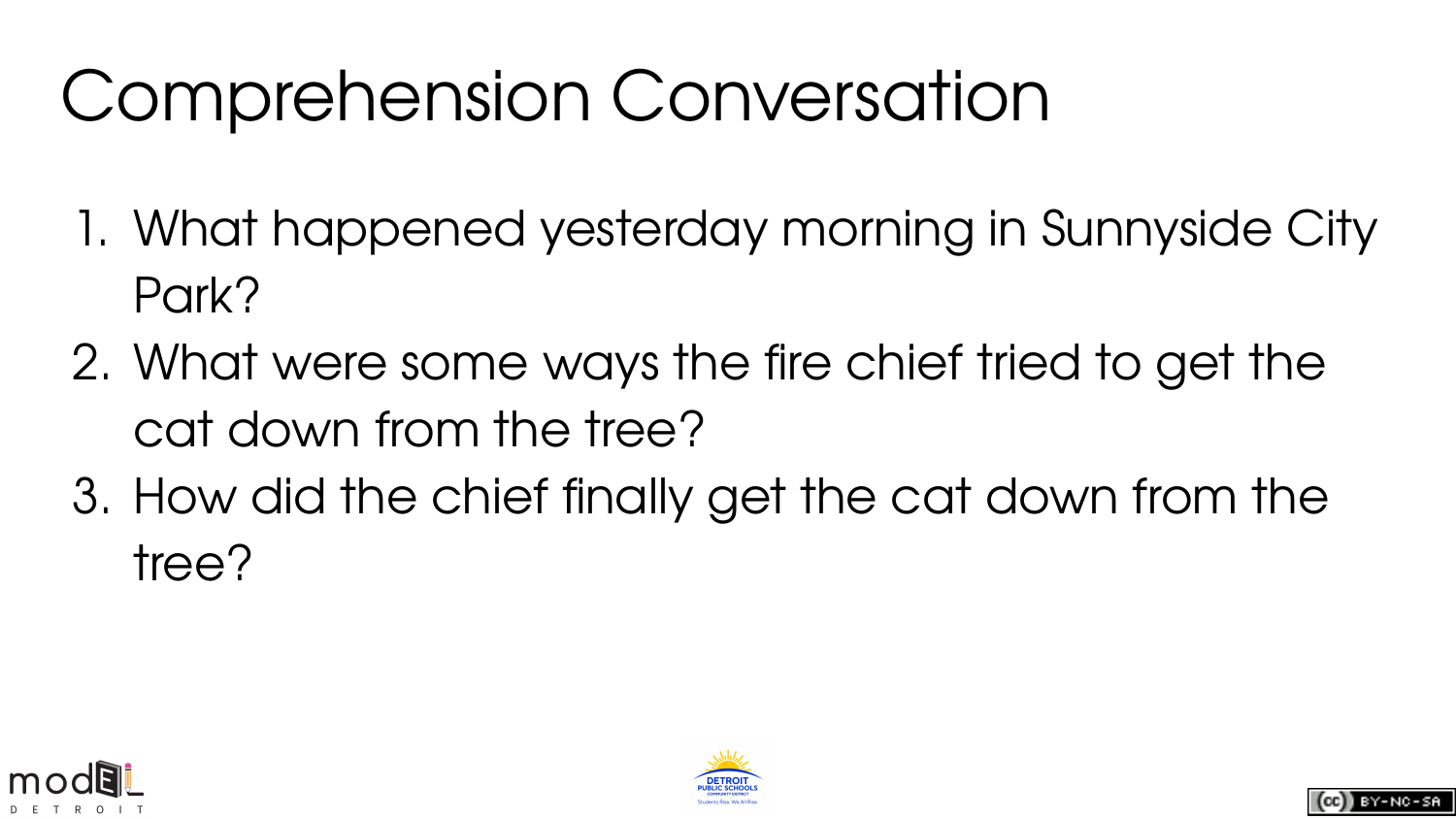

# Comprehension Conversation
What happened yesterday morning in Sunnyside City Park?
What were some ways the fire chief tried to get the cat down from the tree?
How did the chief finally get the cat down from the tree?